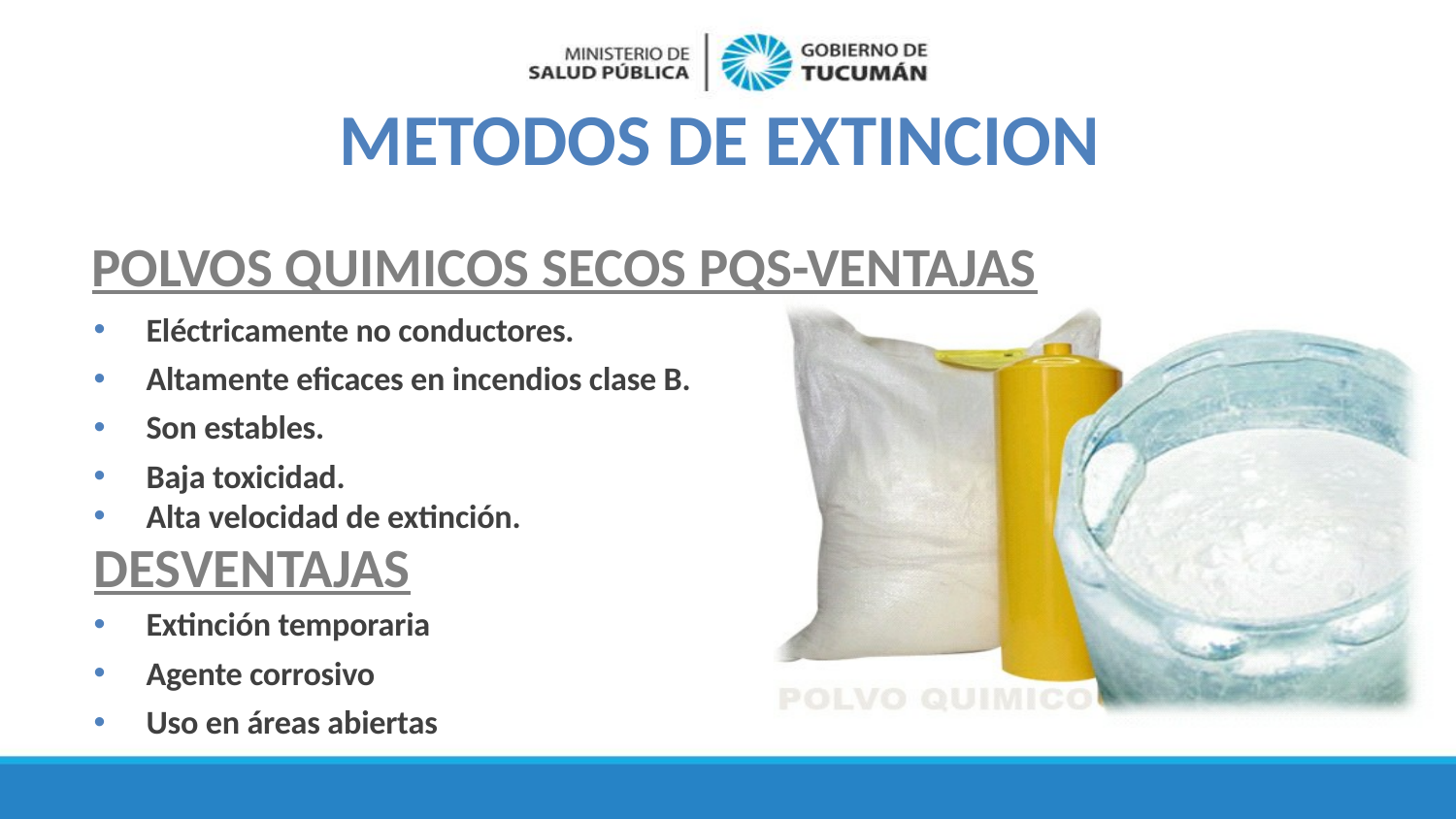

# METODOS DE EXTINCION

POLVOS QUIMICOS SECOS PQS-VENTAJAS
Eléctricamente no conductores.
Altamente eficaces en incendios clase B.
Son estables.
Baja toxicidad.
Alta velocidad de extinción.
DESVENTAJAS
Extinción temporaria
Agente corrosivo
Uso en áreas abiertas